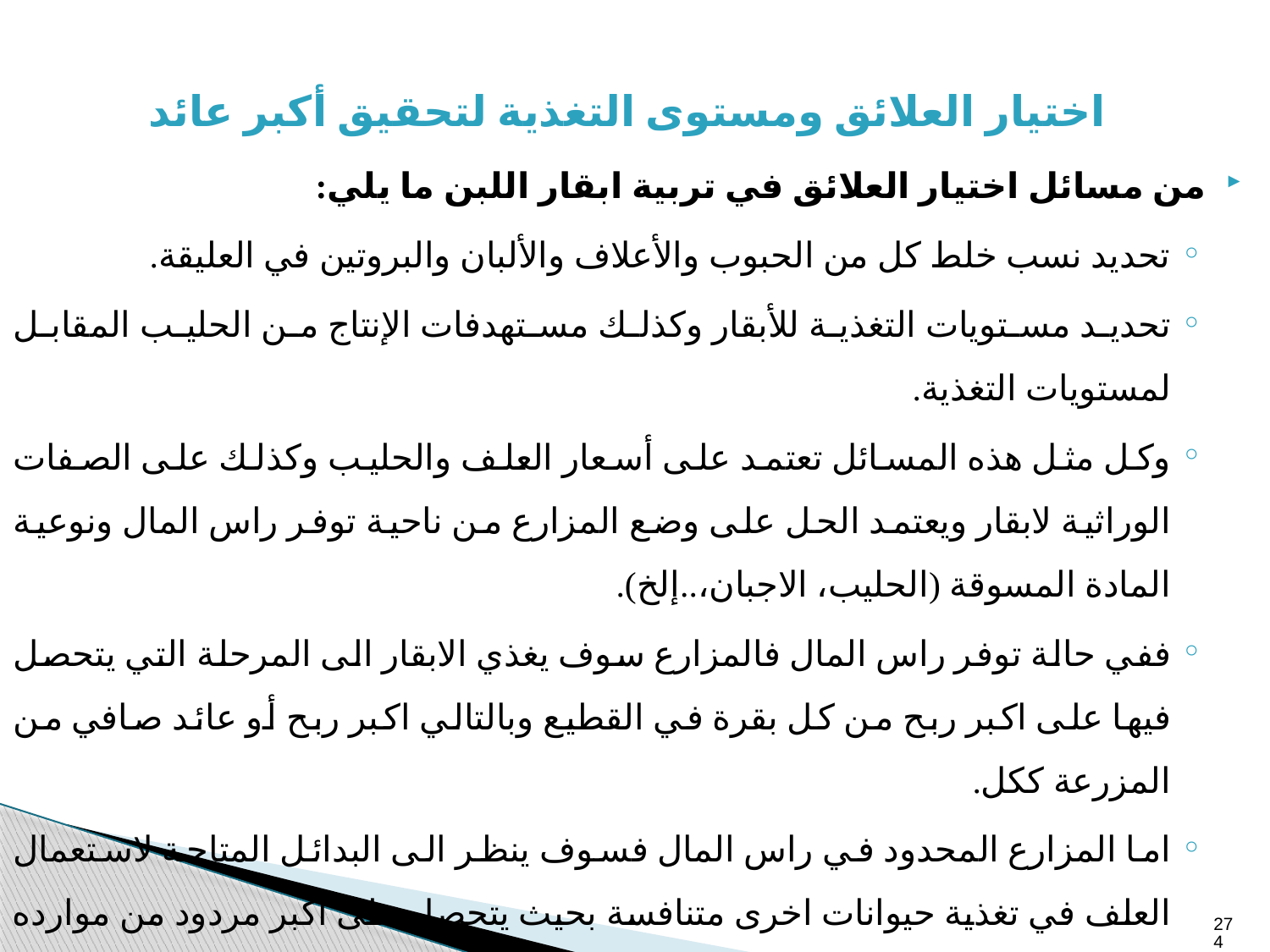

اختيار العلائق ومستوى التغذية لتحقيق أكبر عائد
من مسائل اختيار العلائق في تربية ابقار اللبن ما يلي:
تحديد نسب خلط كل من الحبوب والأعلاف والألبان والبروتين في العليقة.
تحديد مستويات التغذية للأبقار وكذلك مستهدفات الإنتاج من الحليب المقابل لمستويات التغذية.
وكل مثل هذه المسائل تعتمد على أسعار العلف والحليب وكذلك على الصفات الوراثية لابقار ويعتمد الحل على وضع المزارع من ناحية توفر راس المال ونوعية المادة المسوقة (الحليب، الاجبان،..إلخ).
ففي حالة توفر راس المال فالمزارع سوف يغذي الابقار الى المرحلة التي يتحصل فيها على اكبر ربح من كل بقرة في القطيع وبالتالي اكبر ربح أو عائد صافي من المزرعة ككل.
اما المزارع المحدود في راس المال فسوف ينظر الى البدائل المتاحة لاستعمال العلف في تغذية حيوانات اخرى متنافسة بحيث يتحصل على اكبر مردود من موارده المحدودة في الاستخدامات المختلفة.
274